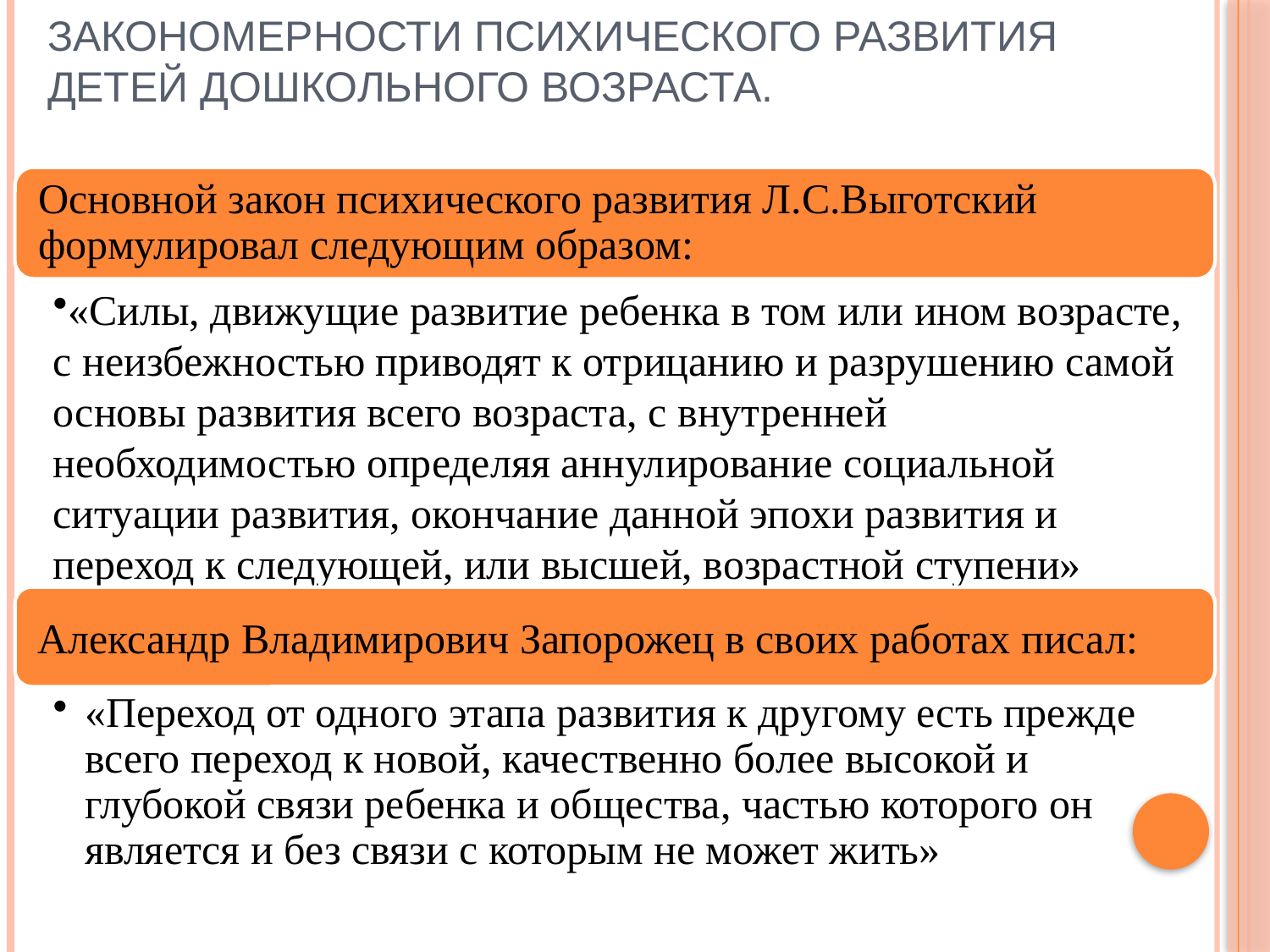

Закономерности психического развития детей дошкольного возраста.
Основной закон психического развития Л.С.Выготский формулировал следующим образом:
«Силы, движущие развитие ребенка в том или ином возрасте, с неизбежностью приводят к отрицанию и разрушению самой основы развития всего возраста, с внутренней необходимостью определяя аннулирование социальной ситуации развития, окончание данной эпохи развития и переход к следующей, или высшей, возрастной ступени»
Александр Владимирович Запорожец в своих работах писал:
«Переход от одного этапа развития к другому есть прежде всего переход к новой, качественно более высокой и глубокой связи ребенка и общества, частью которого он является и без связи с которым не может жить»